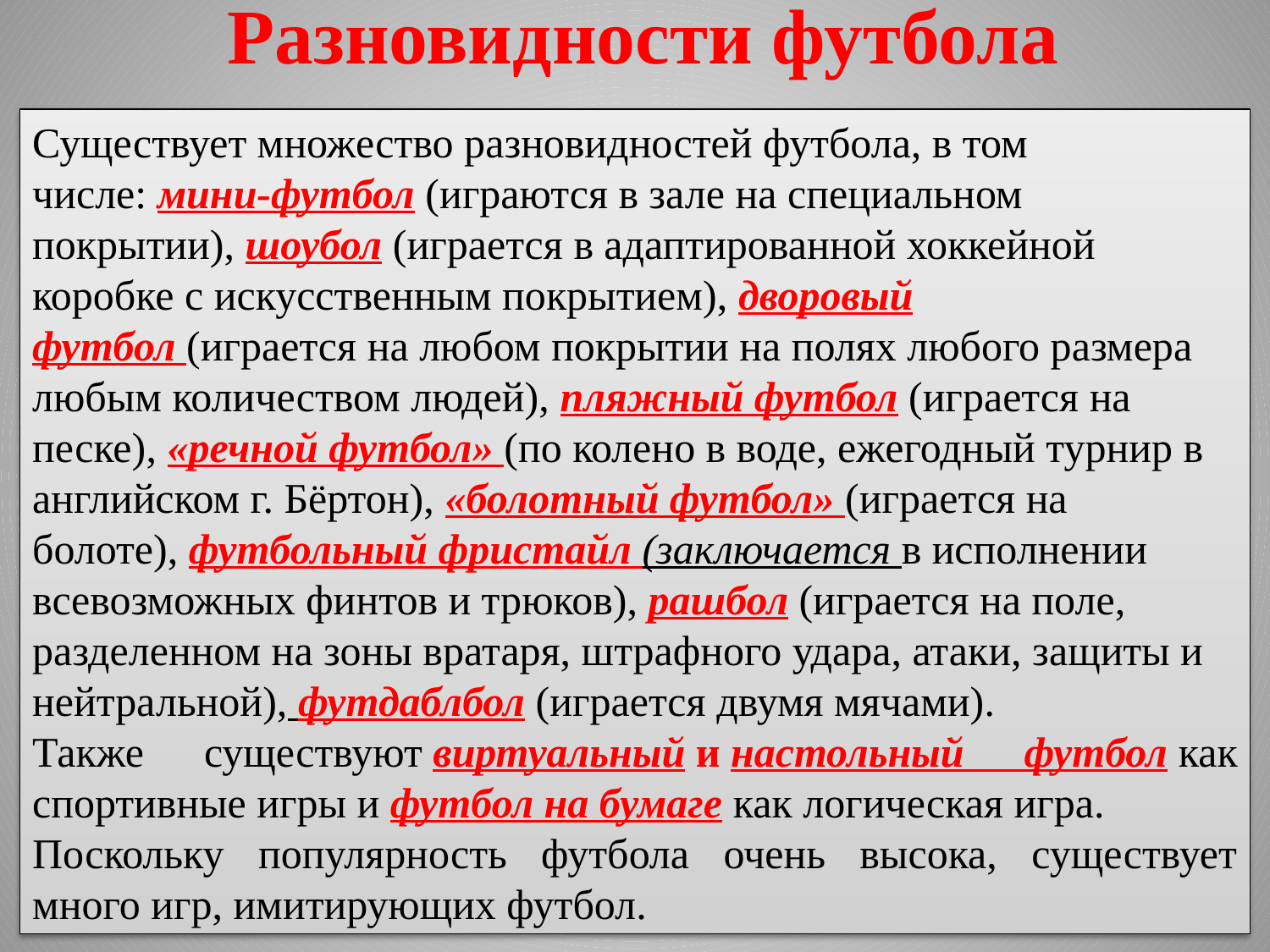

Разновидности футбола
Существует множество разновидностей футбола, в том числе: мини-футбол (играются в зале на специальном покрытии), шоубол (играется в адаптированной хоккейной коробке с искусственным покрытием), дворовый футбол (играется на любом покрытии на полях любого размера любым количеством людей), пляжный футбол (играется на песке), «речной футбол» (по колено в воде, ежегодный турнир в английском г. Бёртон), «болотный футбол» (играется на болоте), футбольный фристайл (заключается в исполнении всевозможных финтов и трюков), рашбол (играется на поле, разделенном на зоны вратаря, штрафного удара, атаки, защиты и нейтральной), футдаблбол (играется двумя мячами).
Также существуют виртуальный и настольный футбол как спортивные игры и футбол на бумаге как логическая игра.
Поскольку популярность футбола очень высока, существует много игр, имитирующих футбол.